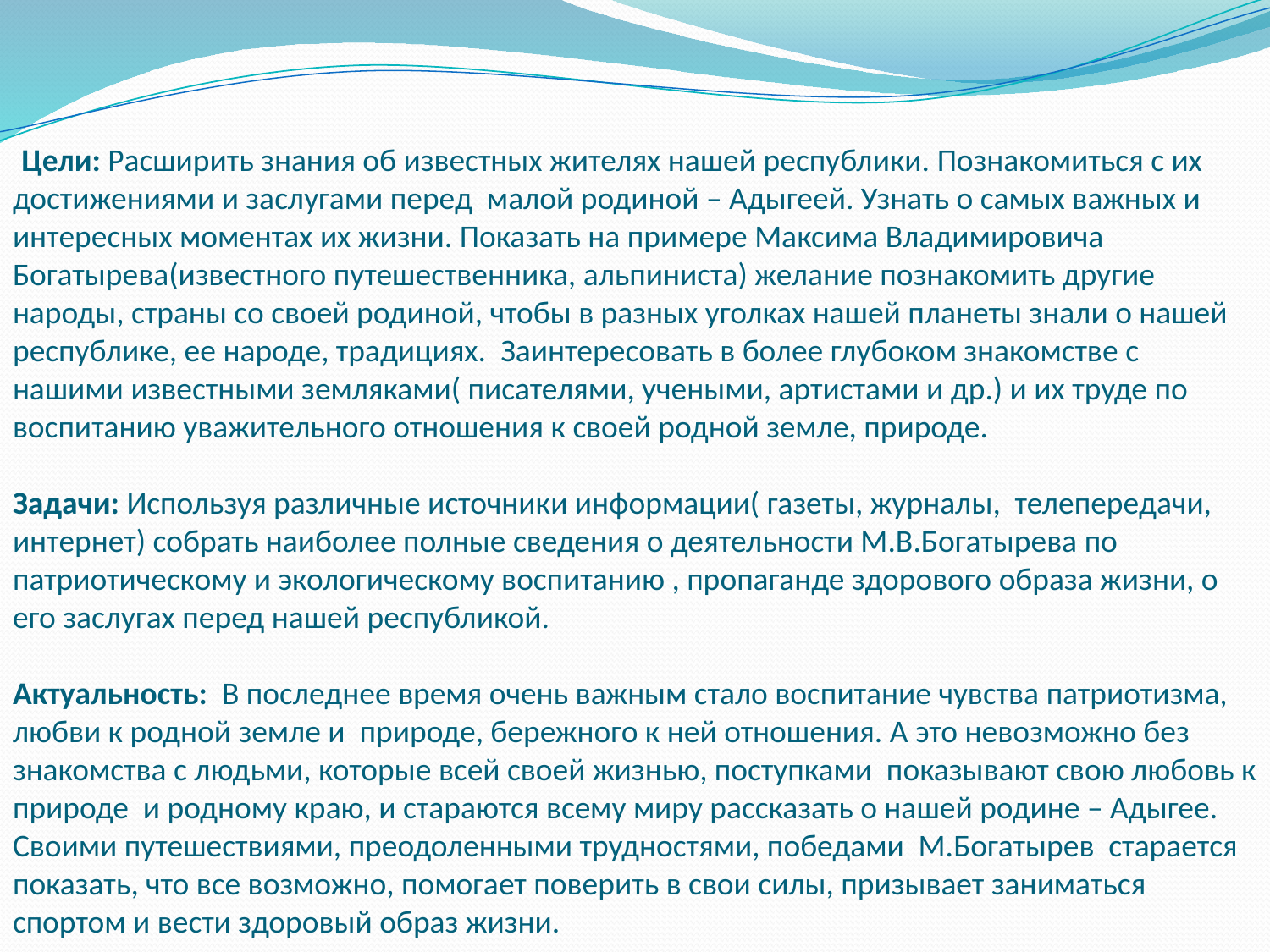

Цели: Расширить знания об известных жителях нашей республики. Познакомиться с их достижениями и заслугами перед  малой родиной – Адыгеей. Узнать о самых важных и интересных моментах их жизни. Показать на примере Максима Владимировича Богатырева(известного путешественника, альпиниста) желание познакомить другие народы, страны со своей родиной, чтобы в разных уголках нашей планеты знали о нашей республике, ее народе, традициях.  Заинтересовать в более глубоком знакомстве с нашими известными земляками( писателями, учеными, артистами и др.) и их труде по воспитанию уважительного отношения к своей родной земле, природе.

Задачи: Используя различные источники информации( газеты, журналы,  телепередачи, интернет) собрать наиболее полные сведения о деятельности М.В.Богатырева по  патриотическому и экологическому воспитанию , пропаганде здорового образа жизни, о его заслугах перед нашей республикой.

Актуальность:  В последнее время очень важным стало воспитание чувства патриотизма, любви к родной земле и  природе, бережного к ней отношения. А это невозможно без знакомства с людьми, которые всей своей жизнью, поступками  показывают свою любовь к природе  и родному краю, и стараются всему миру рассказать о нашей родине – Адыгее. Своими путешествиями, преодоленными трудностями, победами  М.Богатырев  старается показать, что все возможно, помогает поверить в свои силы, призывает заниматься спортом и вести здоровый образ жизни.